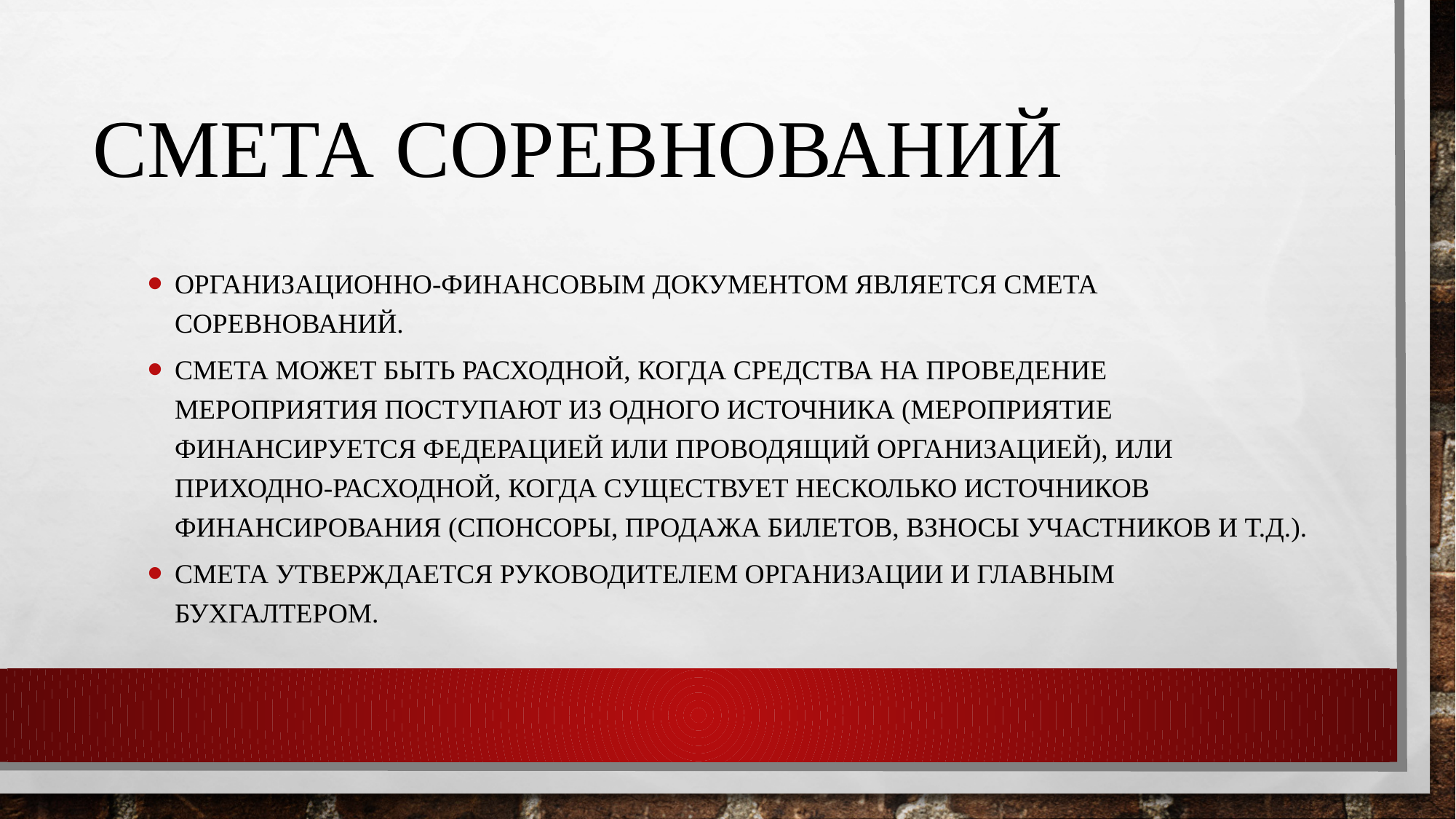

# Смета соревнований
Организационно-финансовым документом является смета соревнований.
Смета может быть расходной, когда средства на проведение мероприятия поступают из одного источника (мероприятие финансируется Федерацией или проводящий организацией), или приходно-расходной, когда существует несколько источников финансирования (спонсоры, продажа билетов, взносы участников и т.д.).
Смета утверждается руководителем организации и главным бухгалтером.